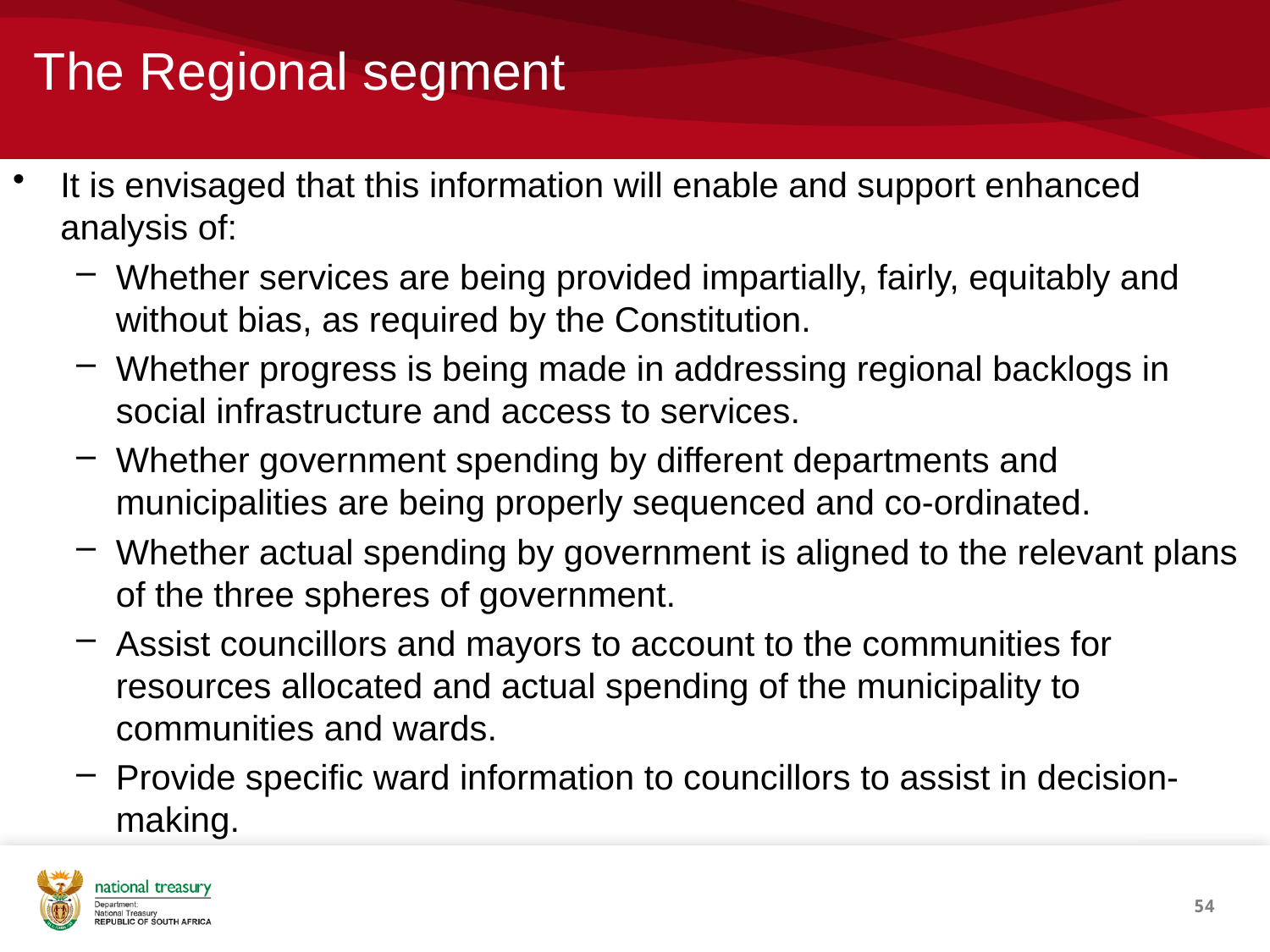

# The Regional segment
It is envisaged that this information will enable and support enhanced analysis of:
Whether services are being provided impartially, fairly, equitably and without bias, as required by the Constitution.
Whether progress is being made in addressing regional backlogs in social infrastructure and access to services.
Whether government spending by different departments and municipalities are being properly sequenced and co-ordinated.
Whether actual spending by government is aligned to the relevant plans of the three spheres of government.
Assist councillors and mayors to account to the communities for resources allocated and actual spending of the municipality to communities and wards.
Provide specific ward information to councillors to assist in decision-making.

54